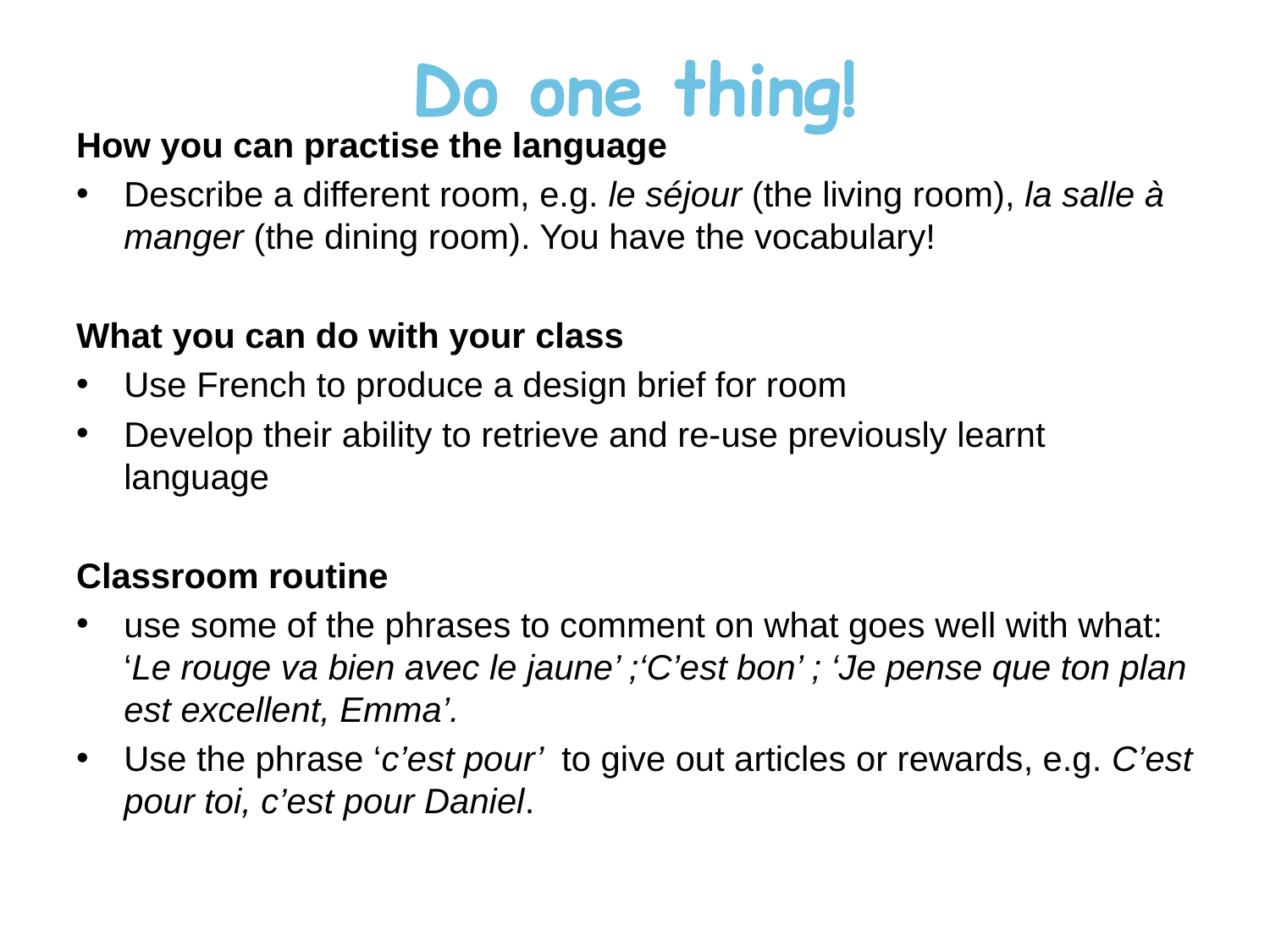

# Do one thing!
How you can practise the language
Describe a different room, e.g. le séjour (the living room), la salle à manger (the dining room). You have the vocabulary!

What you can do with your class
Use French to produce a design brief for room
Develop their ability to retrieve and re-use previously learnt language

Classroom routine
use some of the phrases to comment on what goes well with what: ‘Le rouge va bien avec le jaune’ ;‘C’est bon’ ; ‘Je pense que ton plan est excellent, Emma’.
Use the phrase ‘c’est pour’  to give out articles or rewards, e.g. C’est pour toi, c’est pour Daniel.